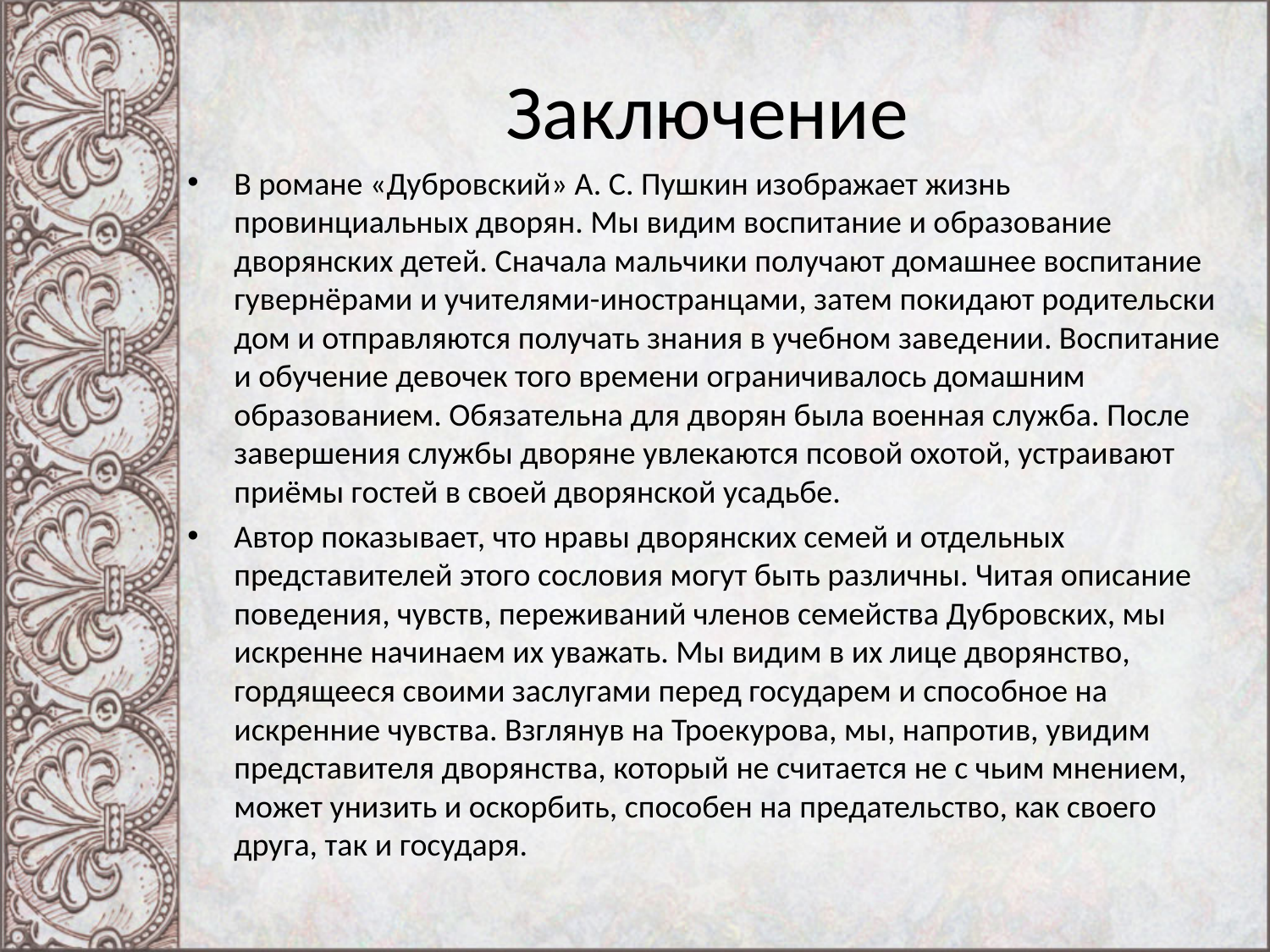

# Заключение
В романе «Дубровский» А. С. Пушкин изображает жизнь провинциальных дворян. Мы видим воспитание и образование дворянских детей. Сначала мальчики получают домашнее воспитание гувернёрами и учителями-иностранцами, затем покидают родительски дом и отправляются получать знания в учебном заведении. Воспитание и обучение девочек того времени ограничивалось домашним образованием. Обязательна для дворян была военная служба. После завершения службы дворяне увлекаются псовой охотой, устраивают приёмы гостей в своей дворянской усадьбе.
Автор показывает, что нравы дворянских семей и отдельных представителей этого сословия могут быть различны. Читая описание поведения, чувств, переживаний членов семейства Дубровских, мы искренне начинаем их уважать. Мы видим в их лице дворянство, гордящееся своими заслугами перед государем и способное на искренние чувства. Взглянув на Троекурова, мы, напротив, увидим представителя дворянства, который не считается не с чьим мнением, может унизить и оскорбить, способен на предательство, как своего друга, так и государя.